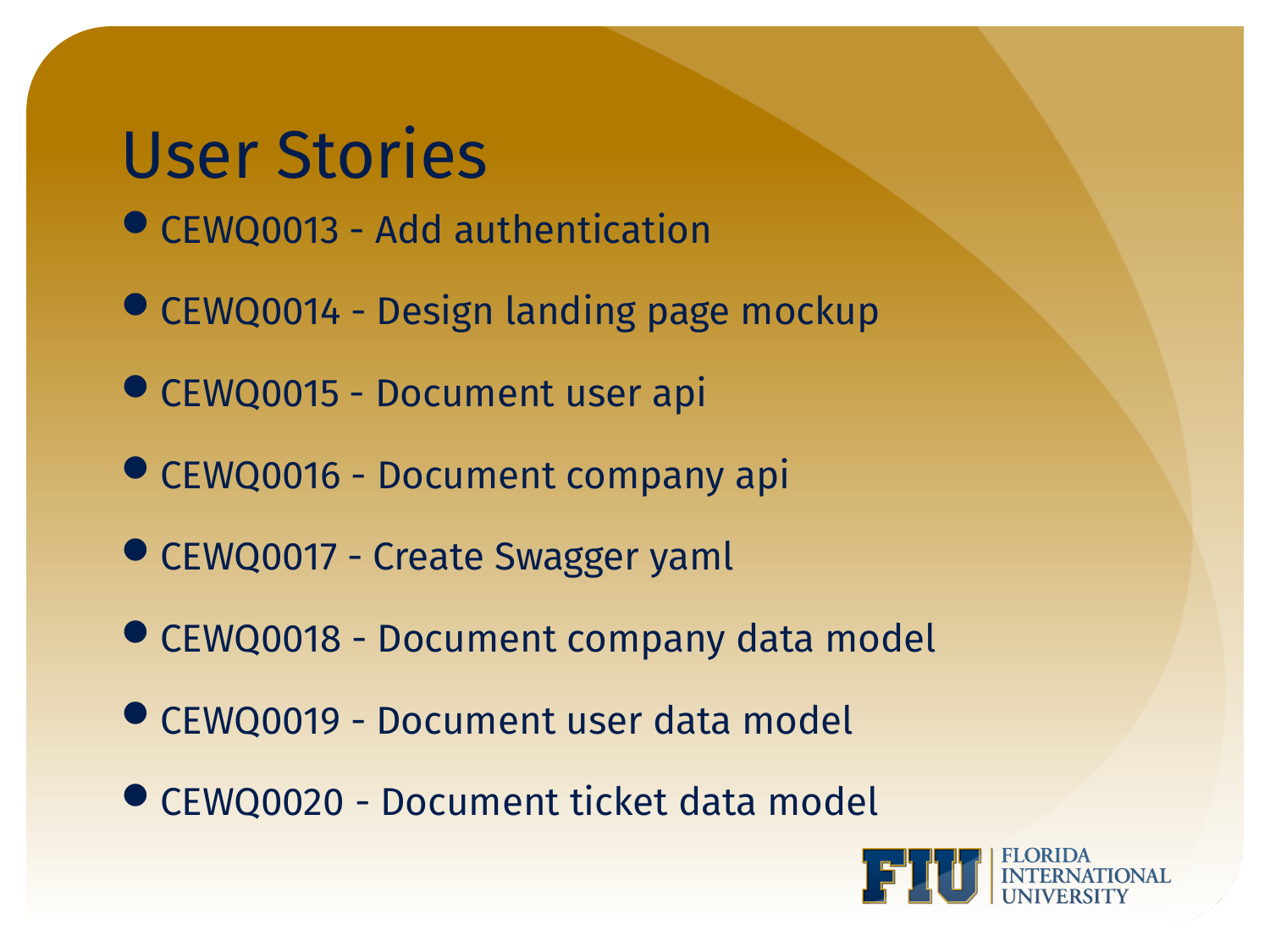

# User Stories
CEWQ0013 - Add authentication
CEWQ0014 - Design landing page mockup
CEWQ0015 - Document user api
CEWQ0016 - Document company api
CEWQ0017 - Create Swagger yaml
CEWQ0018 - Document company data model
CEWQ0019 - Document user data model
CEWQ0020 - Document ticket data model